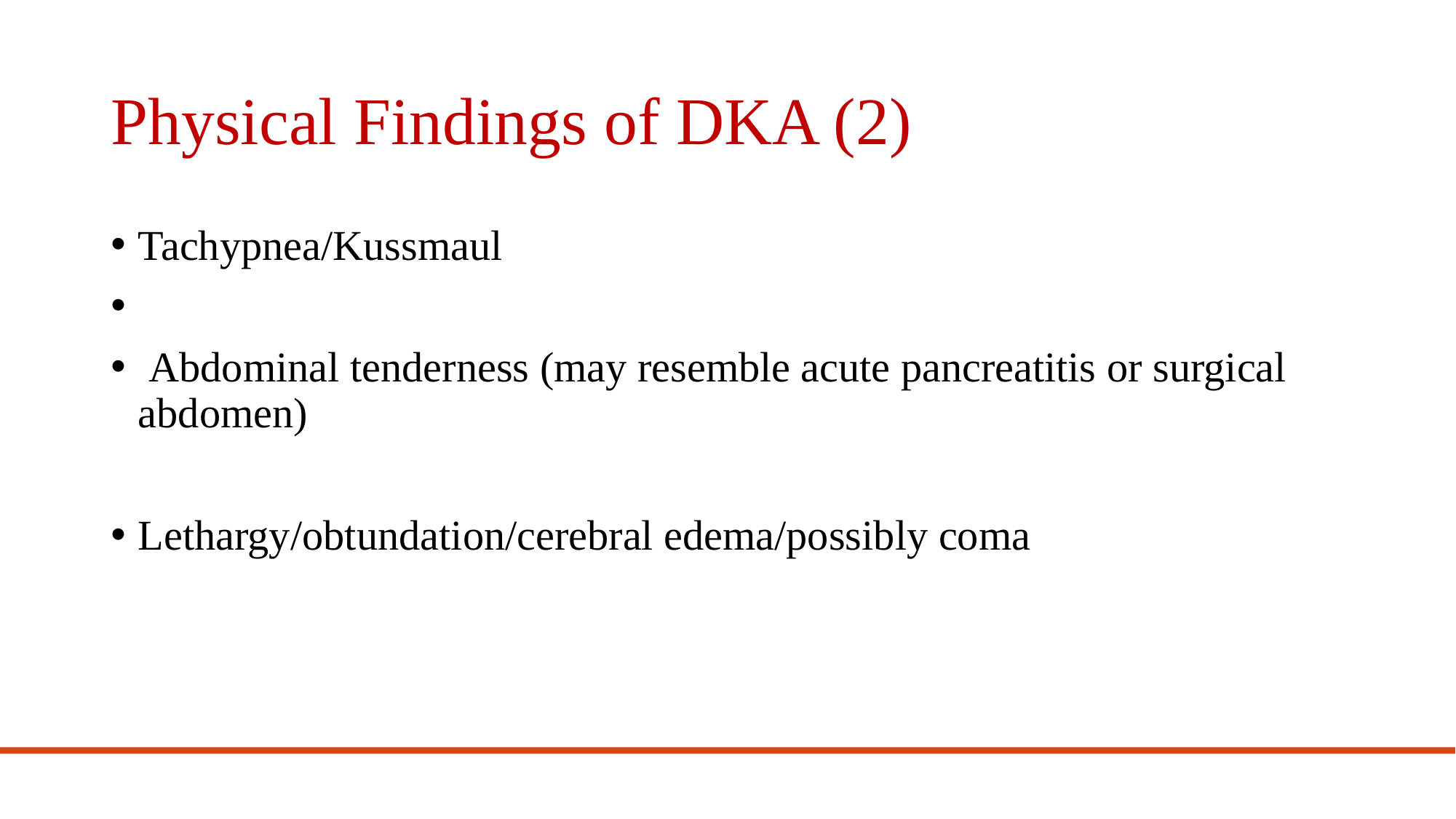

# Physical Findings of DKA (2)
Tachypnea/Kussmaul

 Abdominal tenderness (may resemble acute pancreatitis or surgical abdomen)

Lethargy/obtundation/cerebral edema/possibly coma